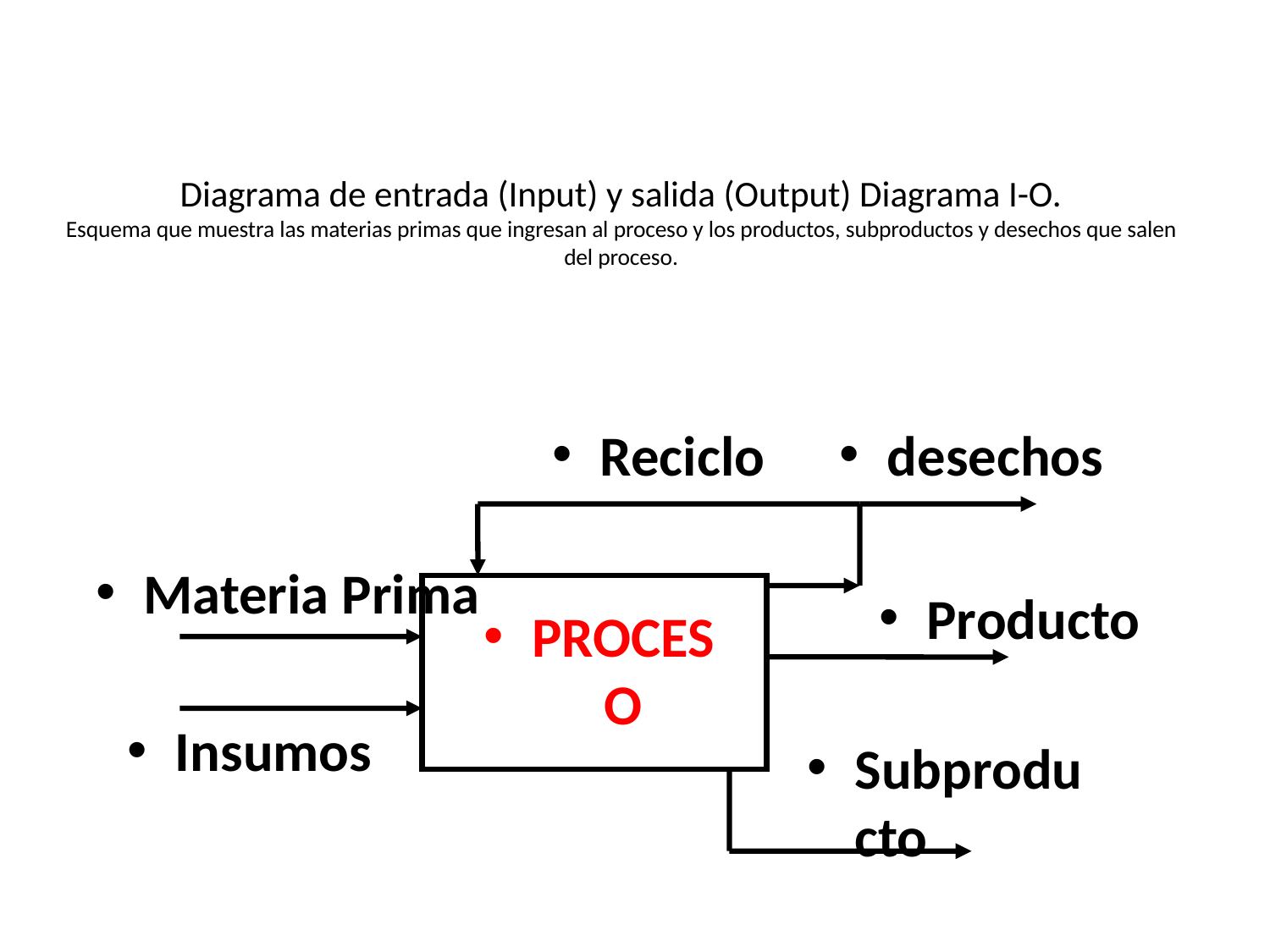

# Diagrama de entrada (Input) y salida (Output) Diagrama I-O. Esquema que muestra las materias primas que ingresan al proceso y los productos, subproductos y desechos que salen del proceso.
Reciclo
desechos

Materia Prima

Producto

PROCESO

Insumos

Subproducto